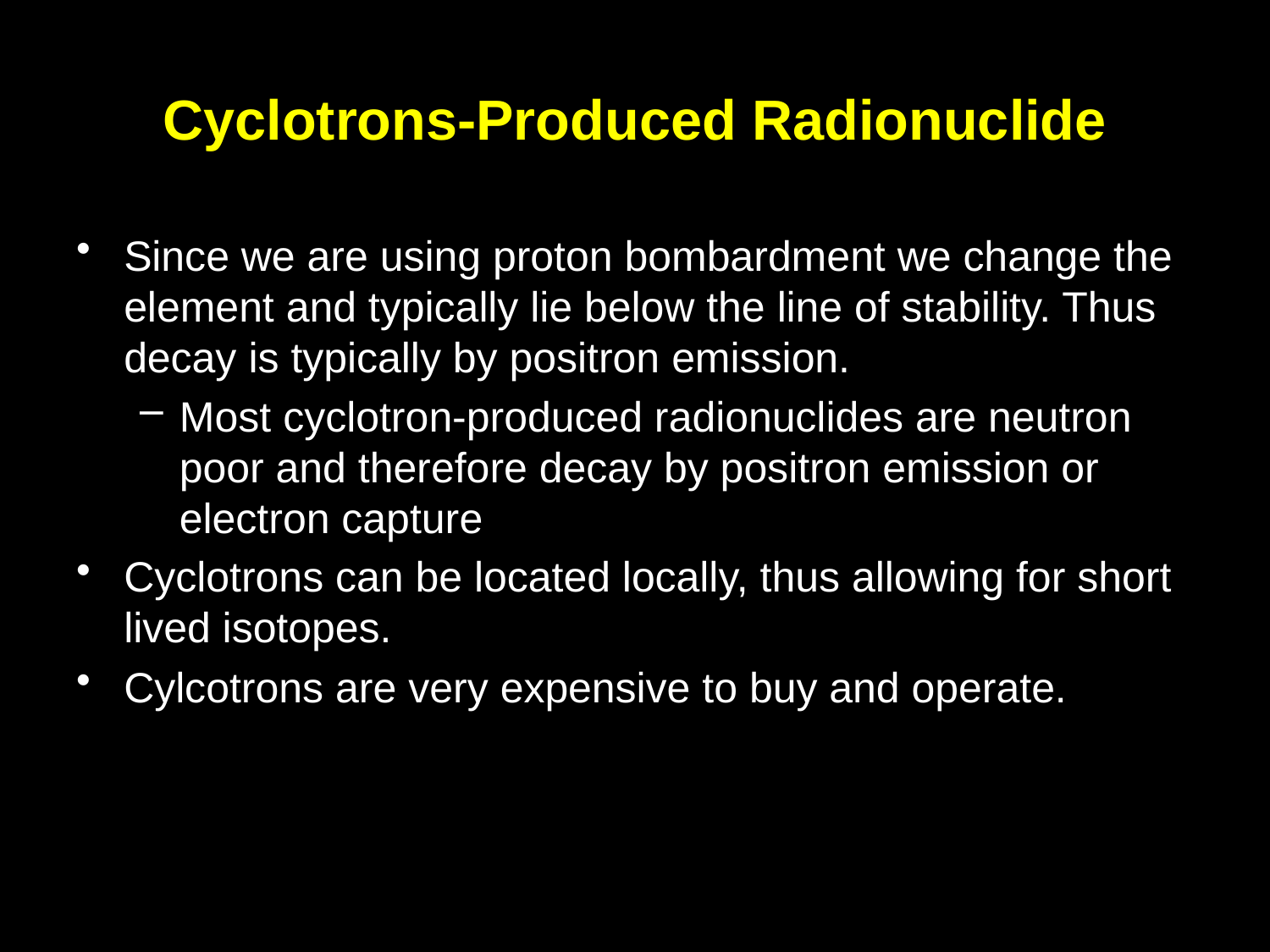

# Cyclotrons-Produced Radionuclide
Since we are using proton bombardment we change the element and typically lie below the line of stability. Thus decay is typically by positron emission.
Most cyclotron-produced radionuclides are neutron poor and therefore decay by positron emission or electron capture
Cyclotrons can be located locally, thus allowing for short lived isotopes.
Cylcotrons are very expensive to buy and operate.